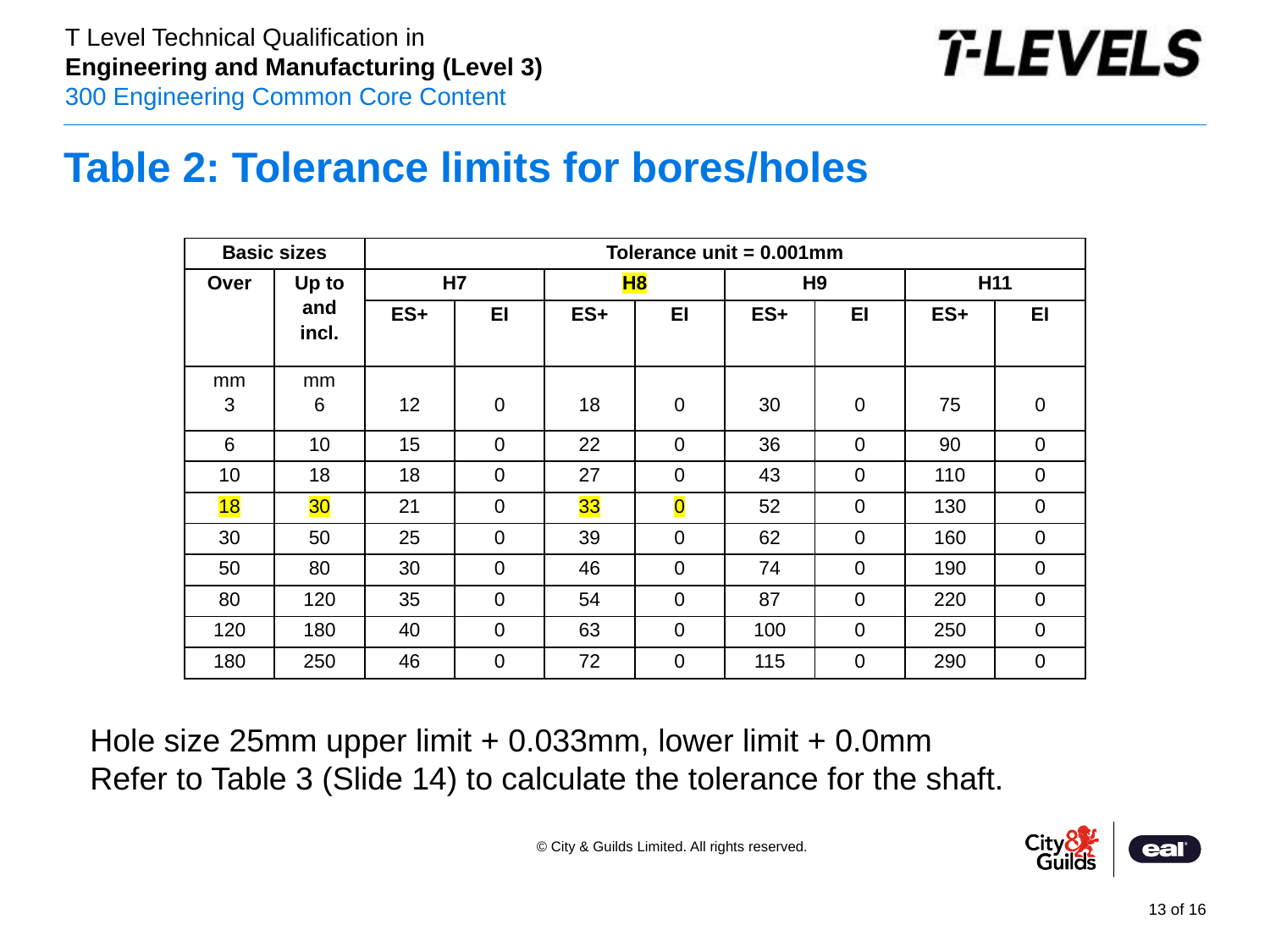

# Table 2: Tolerance limits for bores/holes
| Basic sizes |  | Tolerance unit = 0.001mm |  |  |  |  |  |  |  |
| --- | --- | --- | --- | --- | --- | --- | --- | --- | --- |
| Over | Up to and incl. | H7 |  | H8 |  | H9 |  | H11 |  |
|  |  | ES+ | EI | ES+ | EI | ES+ | EI | ES+ | EI |
| mm 3 | mm 6 | 12 | 0 | 18 | 0 | 30 | 0 | 75 | 0 |
| 6 | 10 | 15 | 0 | 22 | 0 | 36 | 0 | 90 | 0 |
| 10 | 18 | 18 | 0 | 27 | 0 | 43 | 0 | 110 | 0 |
| 18 | 30 | 21 | 0 | 33 | 0 | 52 | 0 | 130 | 0 |
| 30 | 50 | 25 | 0 | 39 | 0 | 62 | 0 | 160 | 0 |
| 50 | 80 | 30 | 0 | 46 | 0 | 74 | 0 | 190 | 0 |
| 80 | 120 | 35 | 0 | 54 | 0 | 87 | 0 | 220 | 0 |
| 120 | 180 | 40 | 0 | 63 | 0 | 100 | 0 | 250 | 0 |
| 180 | 250 | 46 | 0 | 72 | 0 | 115 | 0 | 290 | 0 |
Hole size 25mm upper limit + 0.033mm, lower limit + 0.0mm
Refer to Table 3 (Slide 14) to calculate the tolerance for the shaft.